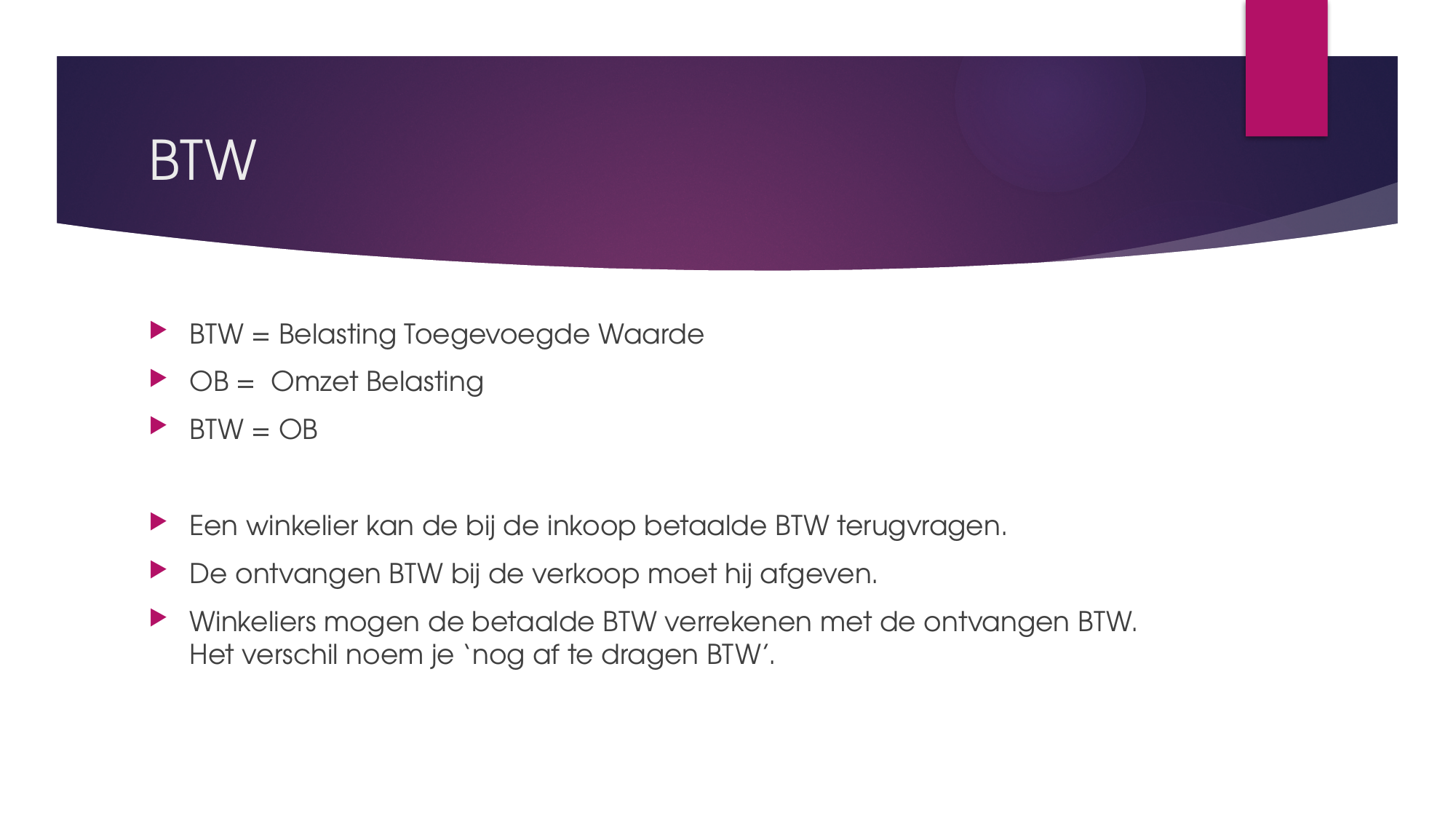

# BTW
BTW = Belasting Toegevoegde Waarde
OB =  Omzet Belasting
BTW = OB

Een winkelier kan de bij de inkoop betaalde BTW terugvragen.
De ontvangen BTW bij de verkoop moet hij afgeven.
Winkeliers mogen de betaalde BTW verrekenen met de ontvangen BTW. Het verschil noem je ‘nog af te dragen BTW’.